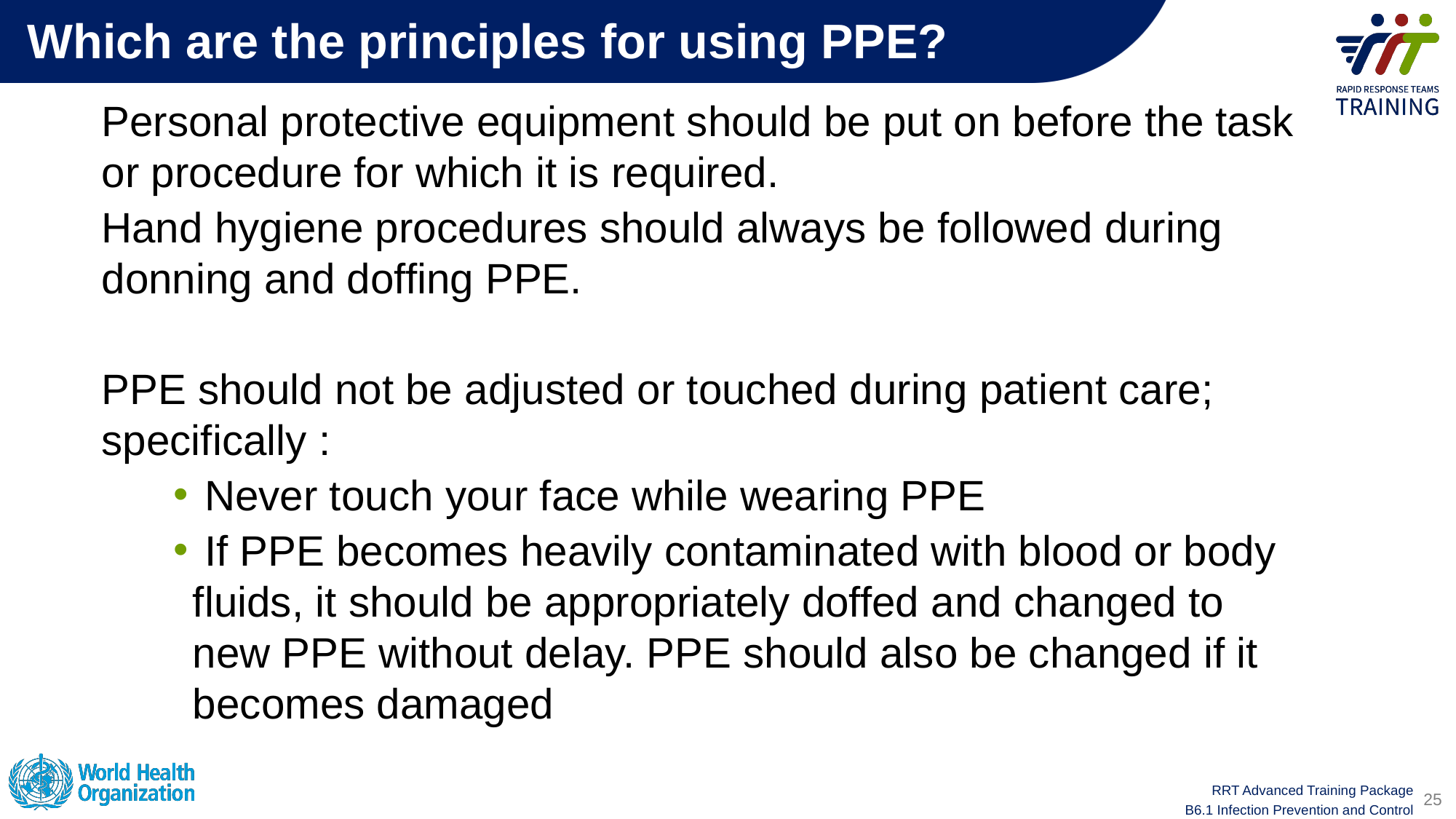

Which are the principles for using PPE?
Personal protective equipment should be put on before the task or procedure for which it is required.
Hand hygiene procedures should always be followed during donning and doffing PPE.

PPE should not be adjusted or touched during patient care; specifically :
 Never touch your face while wearing PPE
 If PPE becomes heavily contaminated with blood or body fluids, it should be appropriately doffed and changed to new PPE without delay. PPE should also be changed if it becomes damaged